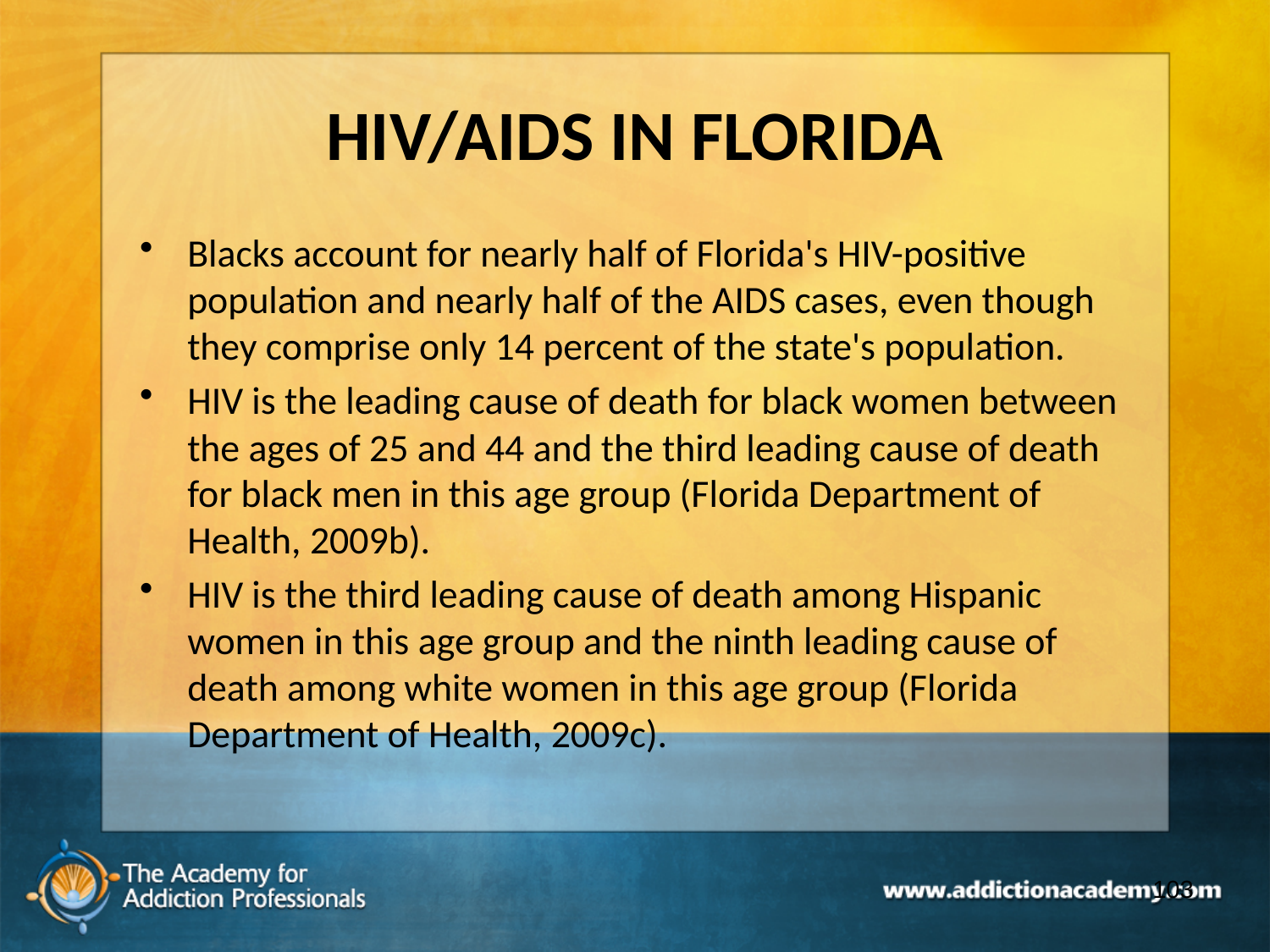

# HIV/AIDS IN FLORIDA
Blacks account for nearly half of Florida's HIV-positive population and nearly half of the AIDS cases, even though they comprise only 14 percent of the state's population.
HIV is the leading cause of death for black women between the ages of 25 and 44 and the third leading cause of death for black men in this age group (Florida Department of Health, 2009b).
HIV is the third leading cause of death among Hispanic women in this age group and the ninth leading cause of death among white women in this age group (Florida Department of Health, 2009c).
103